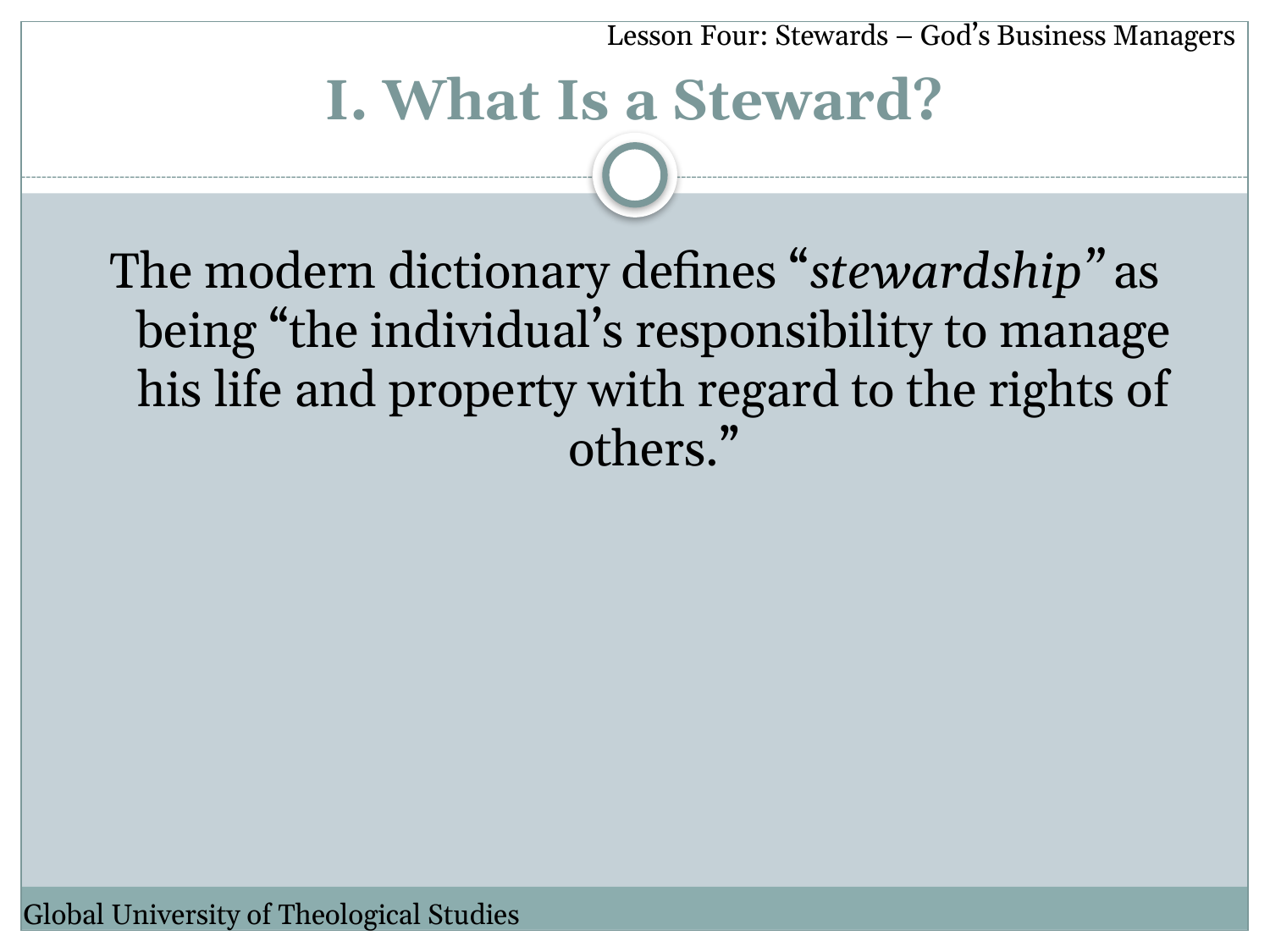

Lesson Four: Stewards – God’s Business Managers
# I. What Is a Steward?
The modern dictionary defines “stewardship” as being “the individual’s responsibility to manage his life and property with regard to the rights of others.”
Global University of Theological Studies